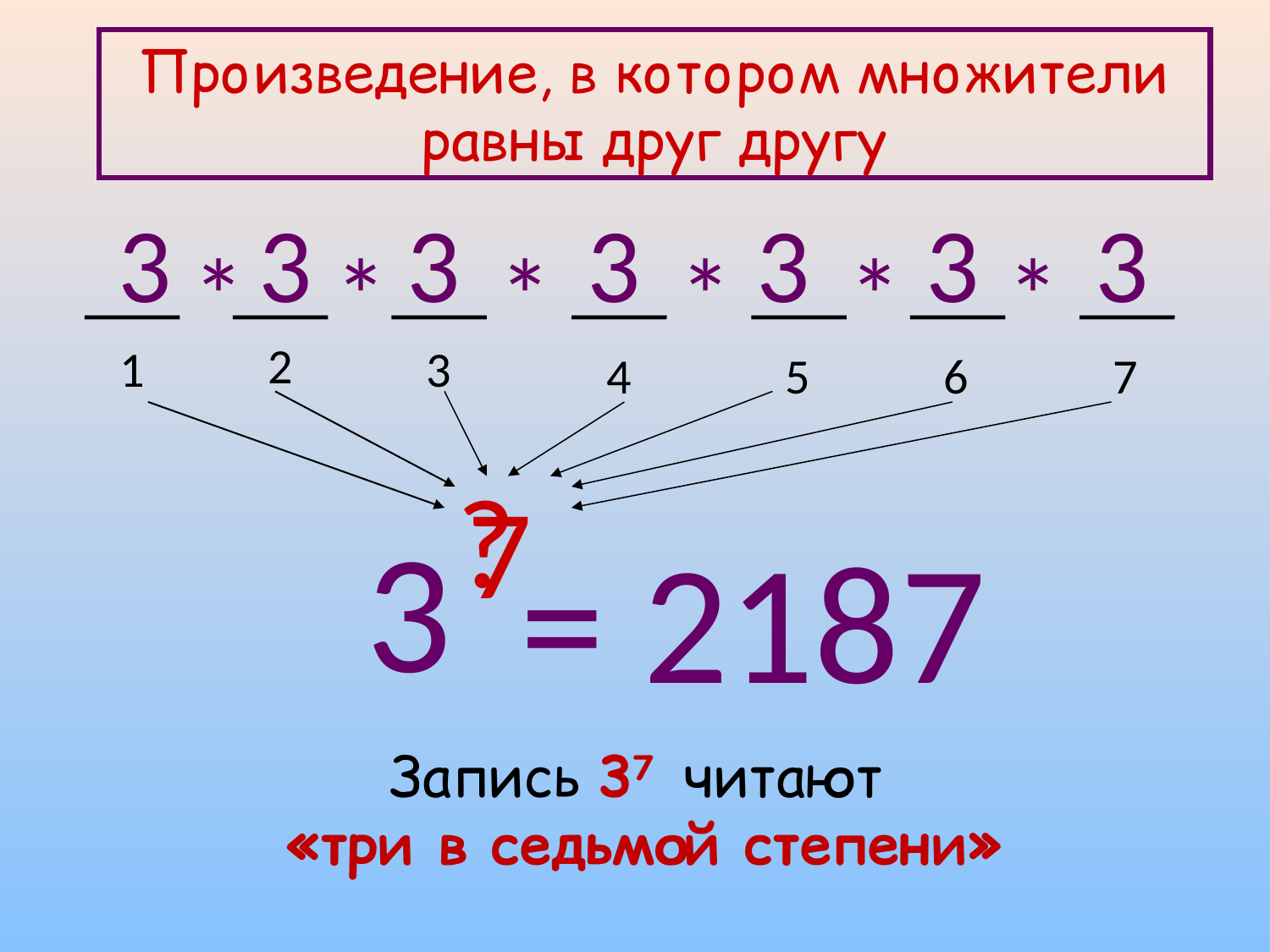

Произведение, в котором множители равны друг другу
3
3
3
3
3
3
3
*
*
*
*
*
*

2
1
3
4
5
6
7

?
7
3
= 2187
Запись 37  читают
«три в седьмой степени»